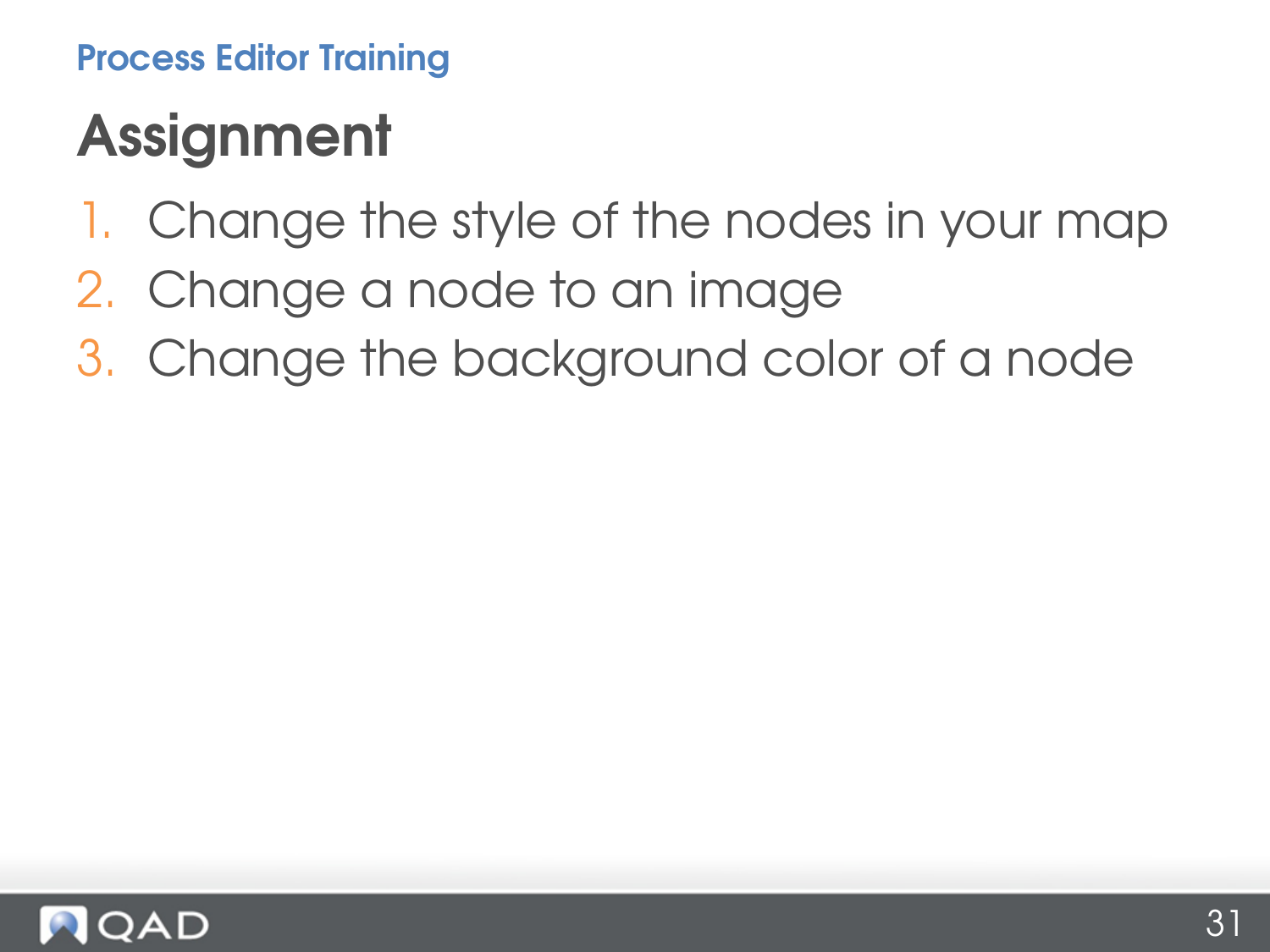

Process Editor Training
# Assignment
Change the style of the nodes in your map
Change a node to an image
Change the background color of a node
31